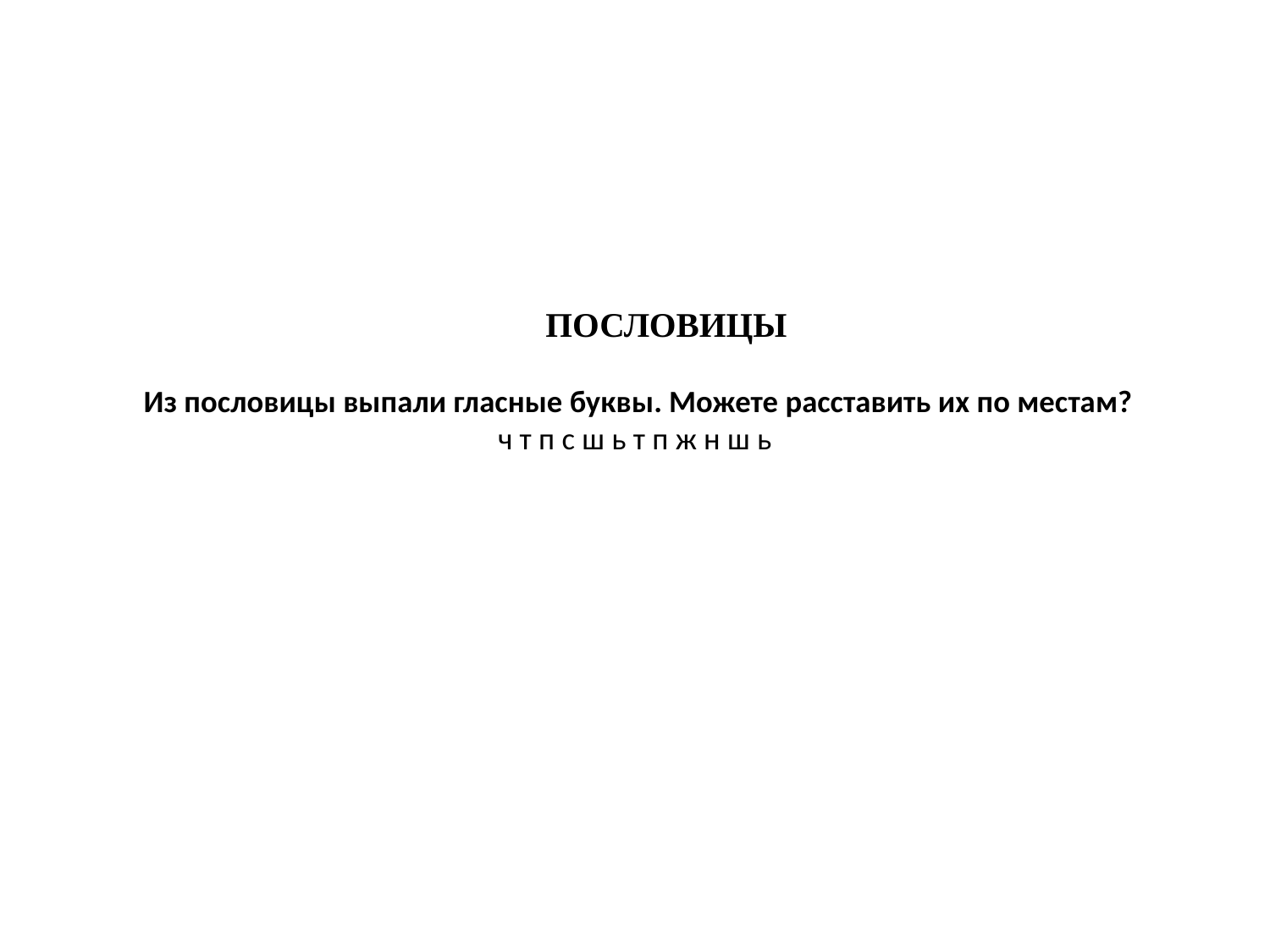

# ПОСЛОВИЦЫ Из пословицы выпали гласные буквы. Можете расставить их по местам? ч т п с ш ь т п ж н ш ь